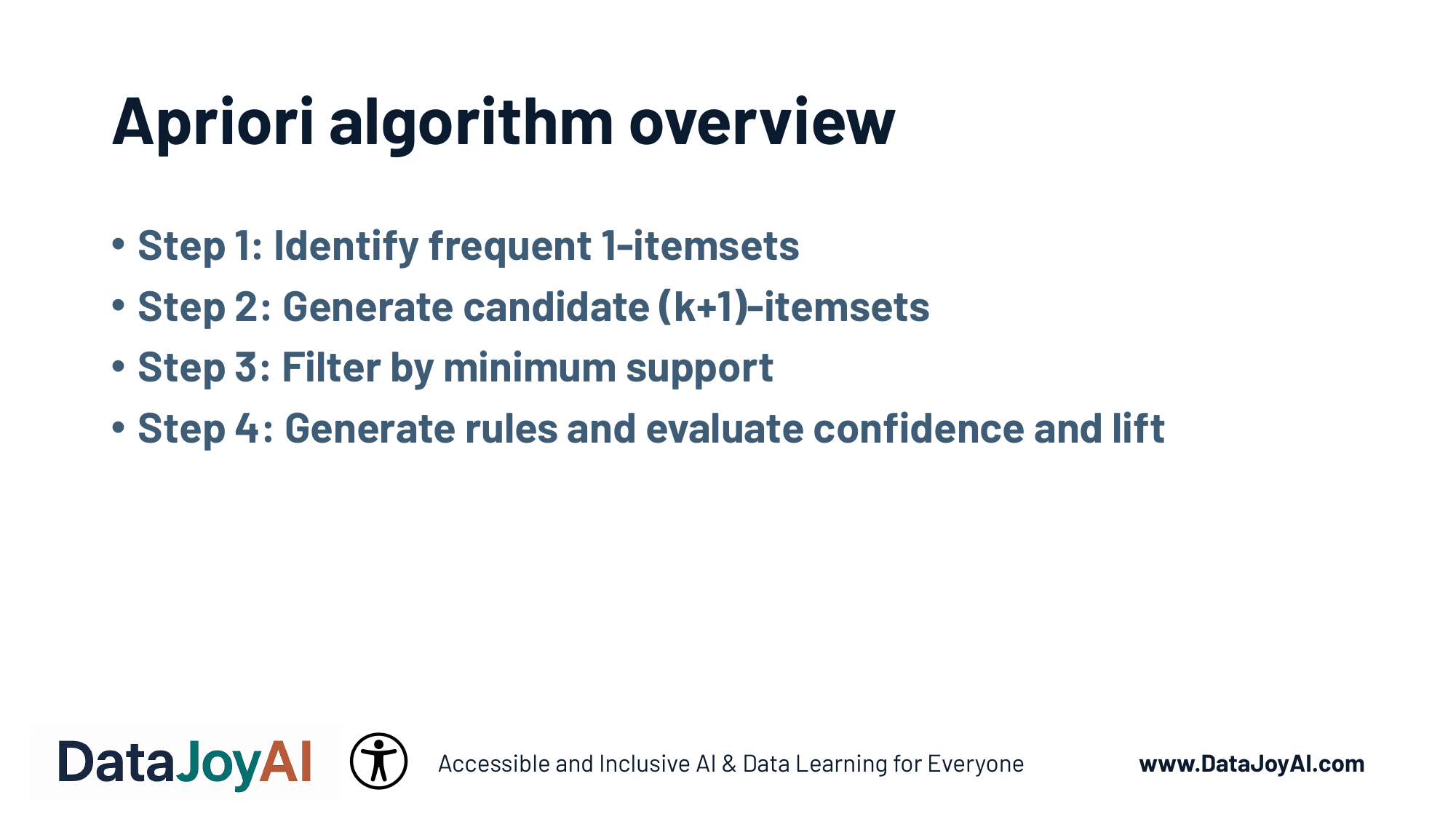

# Apriori algorithm overview
Step 1: Identify frequent 1‑itemsets
Step 2: Generate candidate (k+1)‑itemsets
Step 3: Filter by minimum support
Step 4: Generate rules and evaluate confidence and lift